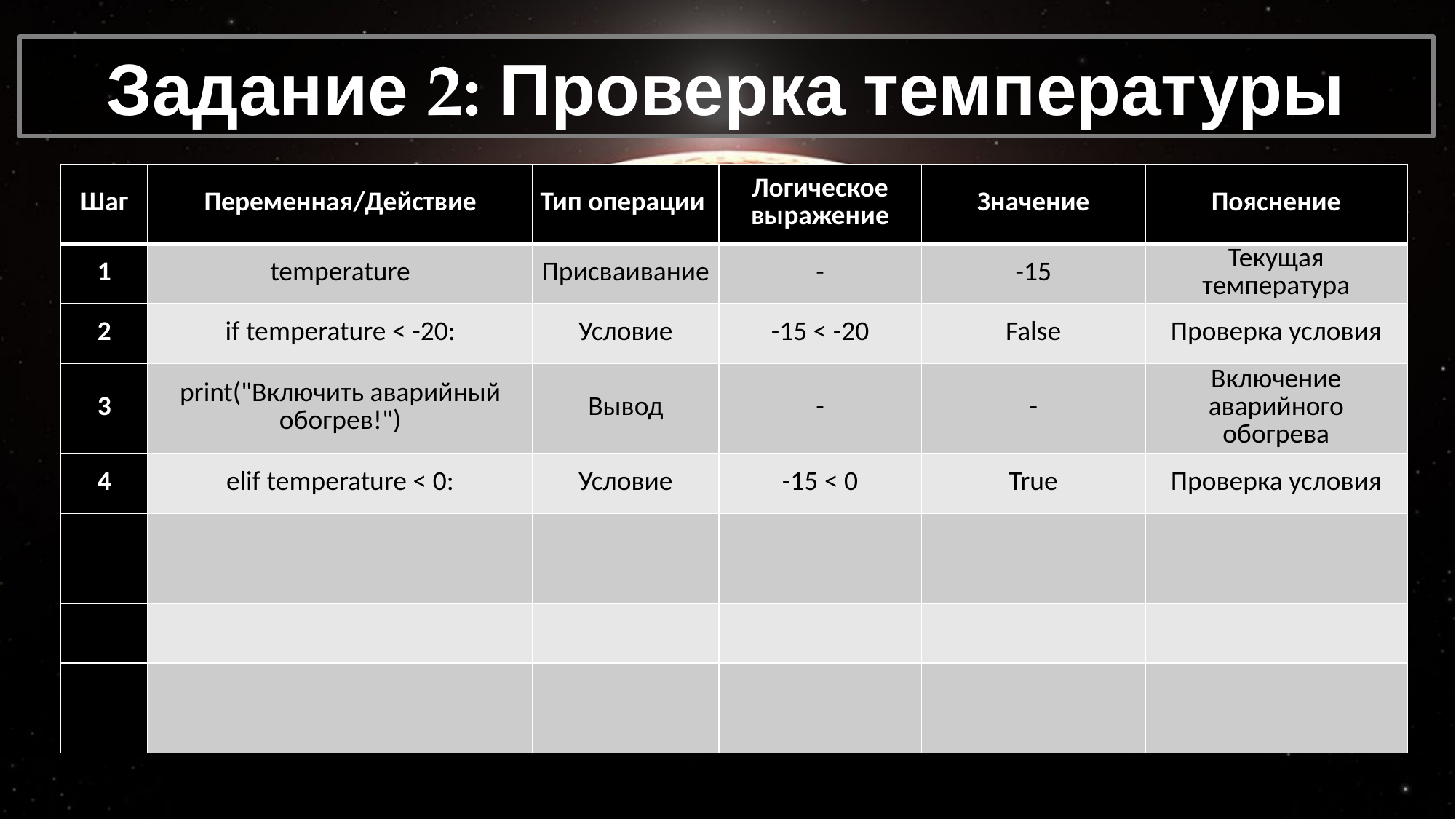

# Задание 2: Проверка температуры
| Шаг | Переменная/Действие | Тип операции | Логическое выражение | Значение | Пояснение |
| --- | --- | --- | --- | --- | --- |
| 1 | temperature | Присваивание | - | -15 | Текущая температура |
| 2 | if temperature < -20: | Условие | -15 < -20 | False | Проверка условия |
| 3 | print("Включить аварийный обогрев!") | Вывод | - | - | Включение аварийного обогрева |
| 4 | elif temperature < 0: | Условие | -15 < 0 | True | Проверка условия |
|  |  |  |  |  |  |
|  |  |  |  |  |  |
|  |  |  |  |  |  |